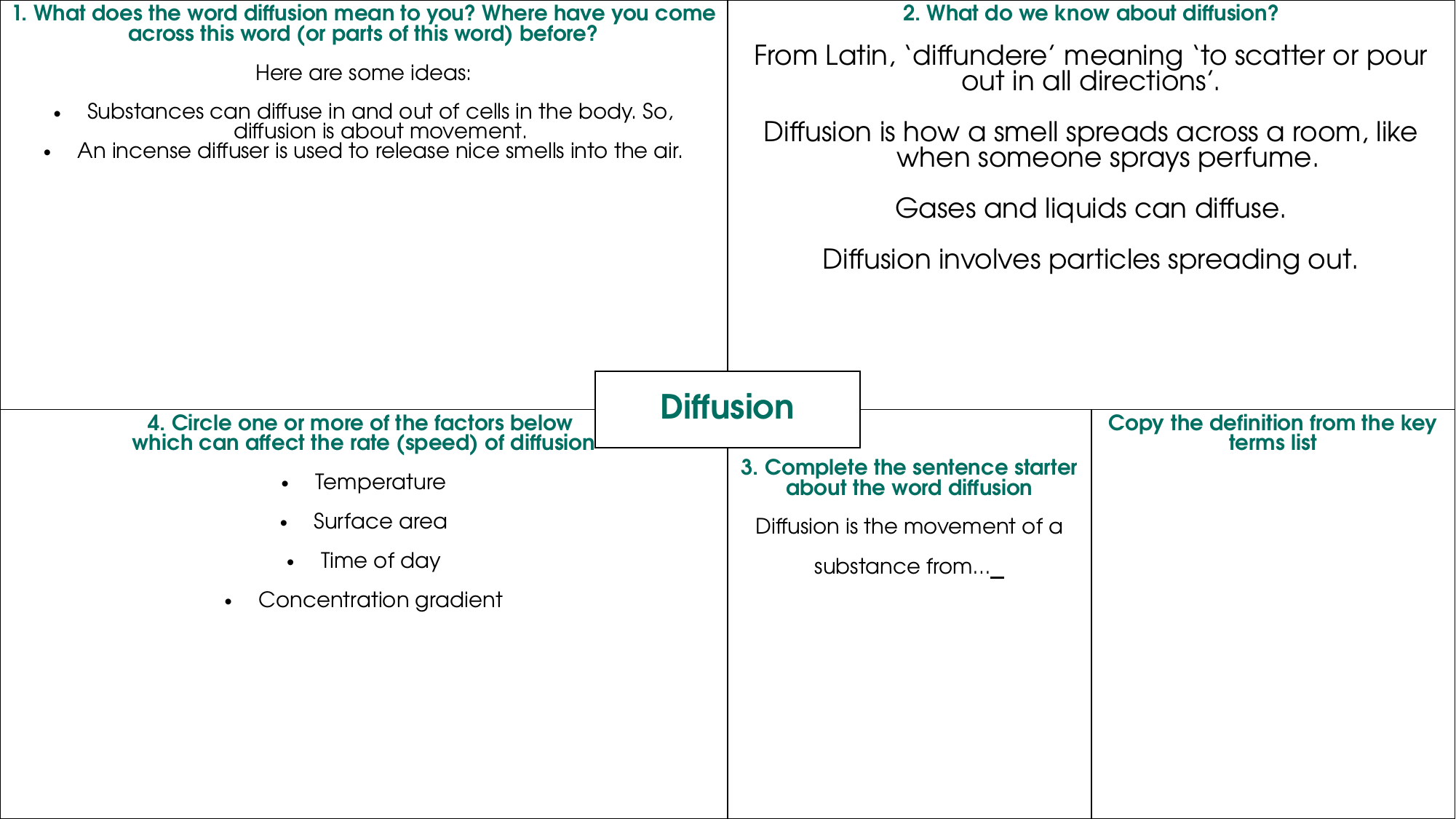

| 1. What does the word diffusion mean to you? Where have you come across this word (or parts of this word) before? Here are some ideas: Substances can diffuse in and out of cells in the body. So, diffusion is about movement. An incense diffuser is used to release nice smells into the air. | 2. What do we know about diffusion? From Latin, ‘diffundere’ meaning ‘to scatter or pour out in all directions’. Diffusion is how a smell spreads across a room, like when someone sprays perfume. Gases and liquids can diffuse. Diffusion involves particles spreading out. |  |
| --- | --- | --- |
| 4. Circle one or more of the factors below which can affect the rate (speed) of diffusion Temperature Surface area Time of day Concentration gradient | 3. Complete the sentence starter about the word diffusion Diffusion is the movement of a substance from… | Copy the definition from the key terms list |
| Diffusion |
| --- |